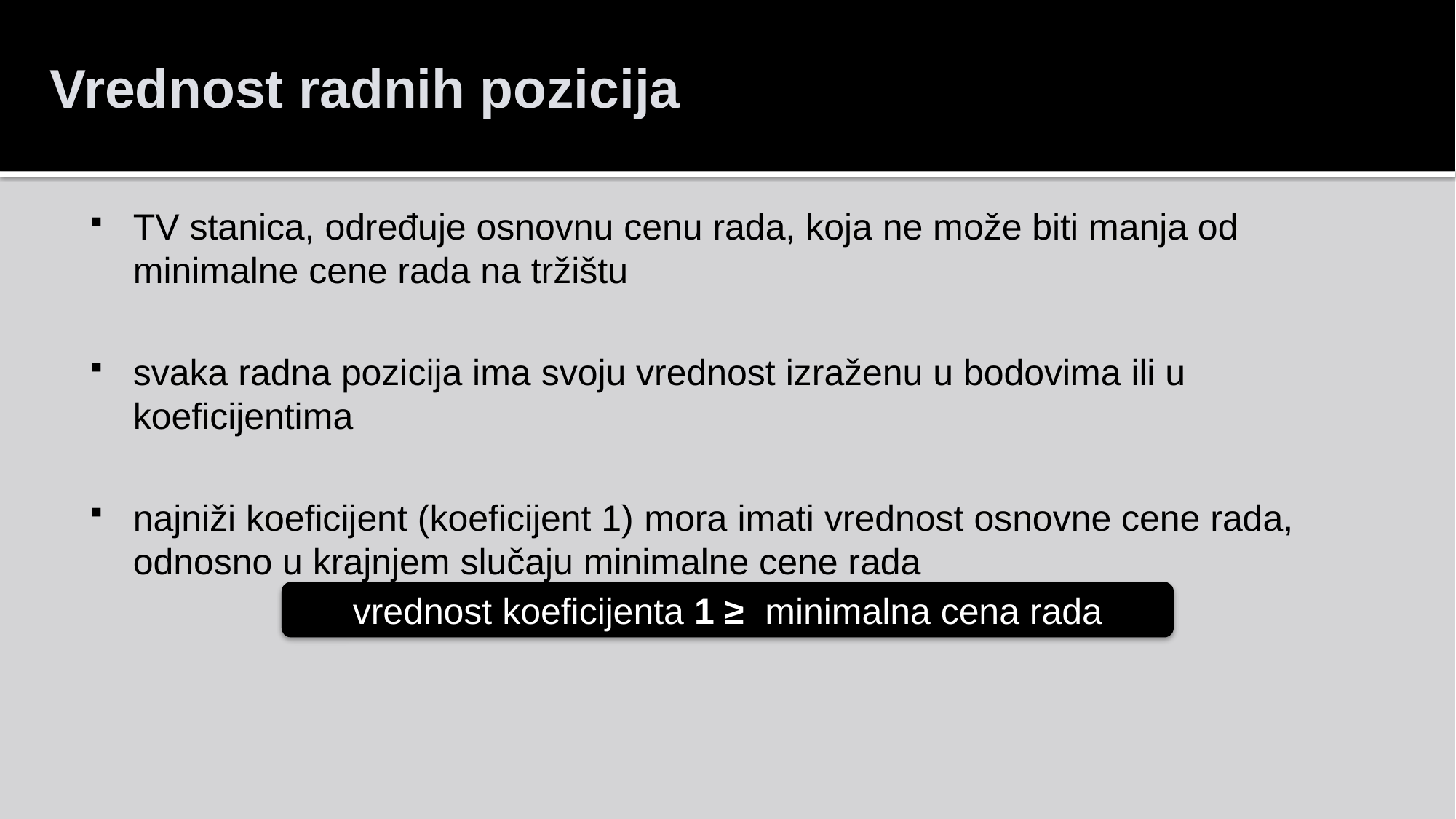

Vrednost radnih pozicija

TV stanica, određuje osnovnu cenu rada, koja ne može biti manja od minimalne cene rada na tržištu

svaka radna pozicija ima svoju vrednost izraženu u bodovima ili u koeficijentima

najniži koeficijent (koeficijent 1) mora imati vrednost osnovne cene rada, odnosno u krajnjem slučaju minimalne cene rada

vrednost koeficijenta 1 ≥  minimalna cena rada